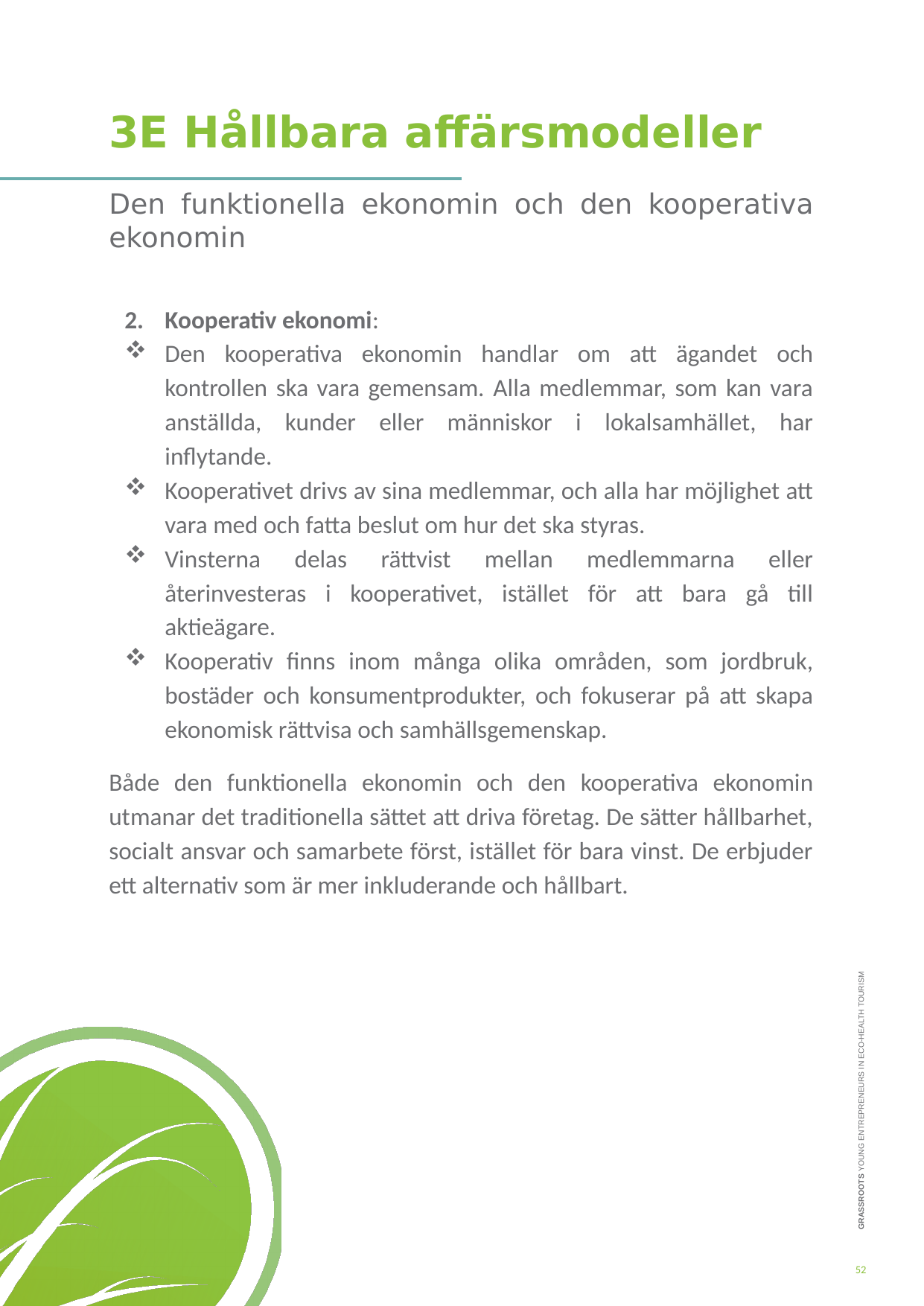

3E Hållbara affärsmodeller
Den funktionella ekonomin och den kooperativa ekonomin
Kooperativ ekonomi:
Den kooperativa ekonomin handlar om att ägandet och kontrollen ska vara gemensam. Alla medlemmar, som kan vara anställda, kunder eller människor i lokalsamhället, har inflytande.
Kooperativet drivs av sina medlemmar, och alla har möjlighet att vara med och fatta beslut om hur det ska styras.
Vinsterna delas rättvist mellan medlemmarna eller återinvesteras i kooperativet, istället för att bara gå till aktieägare.
Kooperativ finns inom många olika områden, som jordbruk, bostäder och konsumentprodukter, och fokuserar på att skapa ekonomisk rättvisa och samhällsgemenskap.
Både den funktionella ekonomin och den kooperativa ekonomin utmanar det traditionella sättet att driva företag. De sätter hållbarhet, socialt ansvar och samarbete först, istället för bara vinst. De erbjuder ett alternativ som är mer inkluderande och hållbart.

52